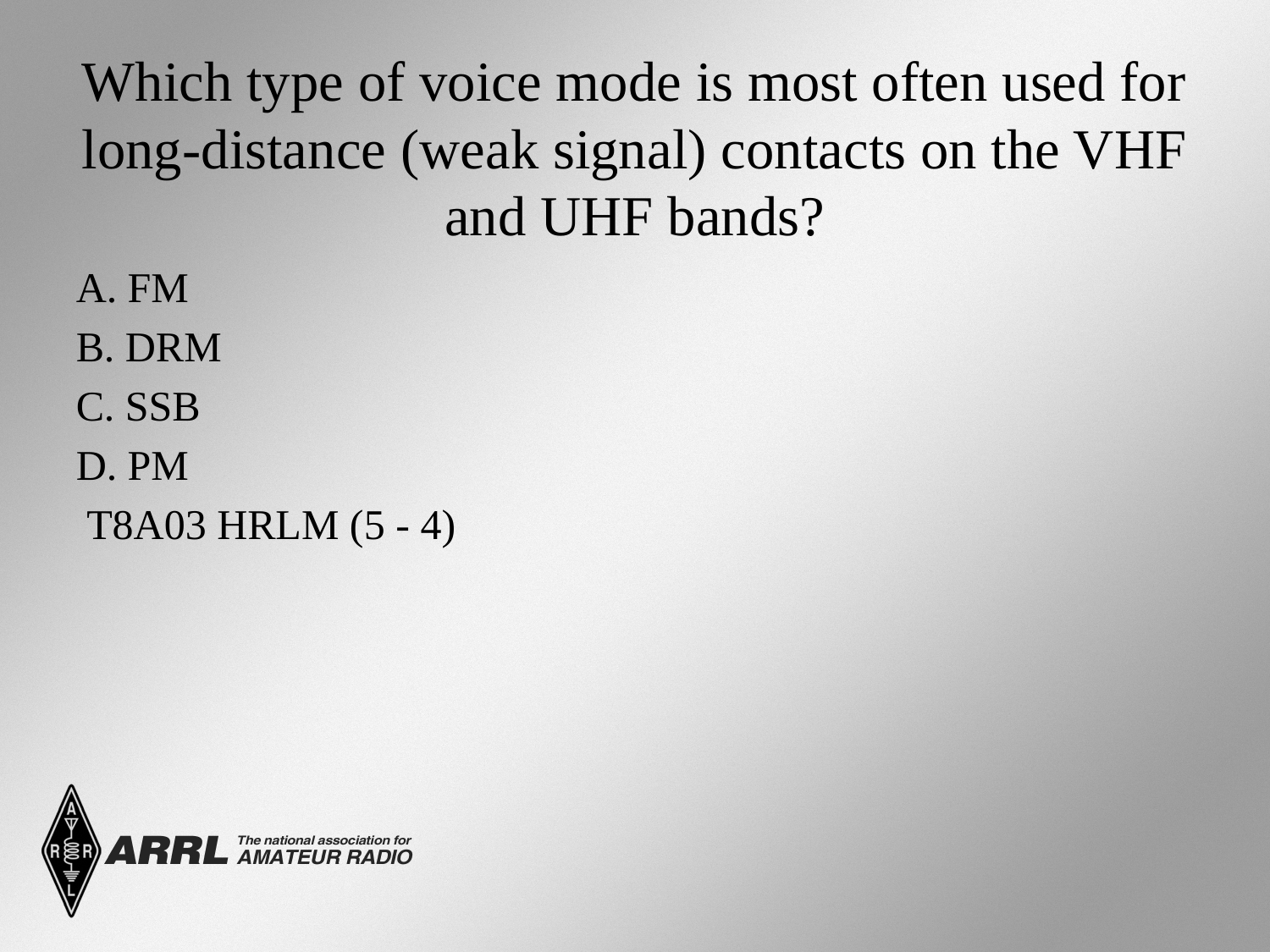

# Which type of voice mode is most often used for long-distance (weak signal) contacts on the VHF and UHF bands?
A. FM
B. DRM
C. SSB
D. PM
 T8A03 HRLM (5 - 4)